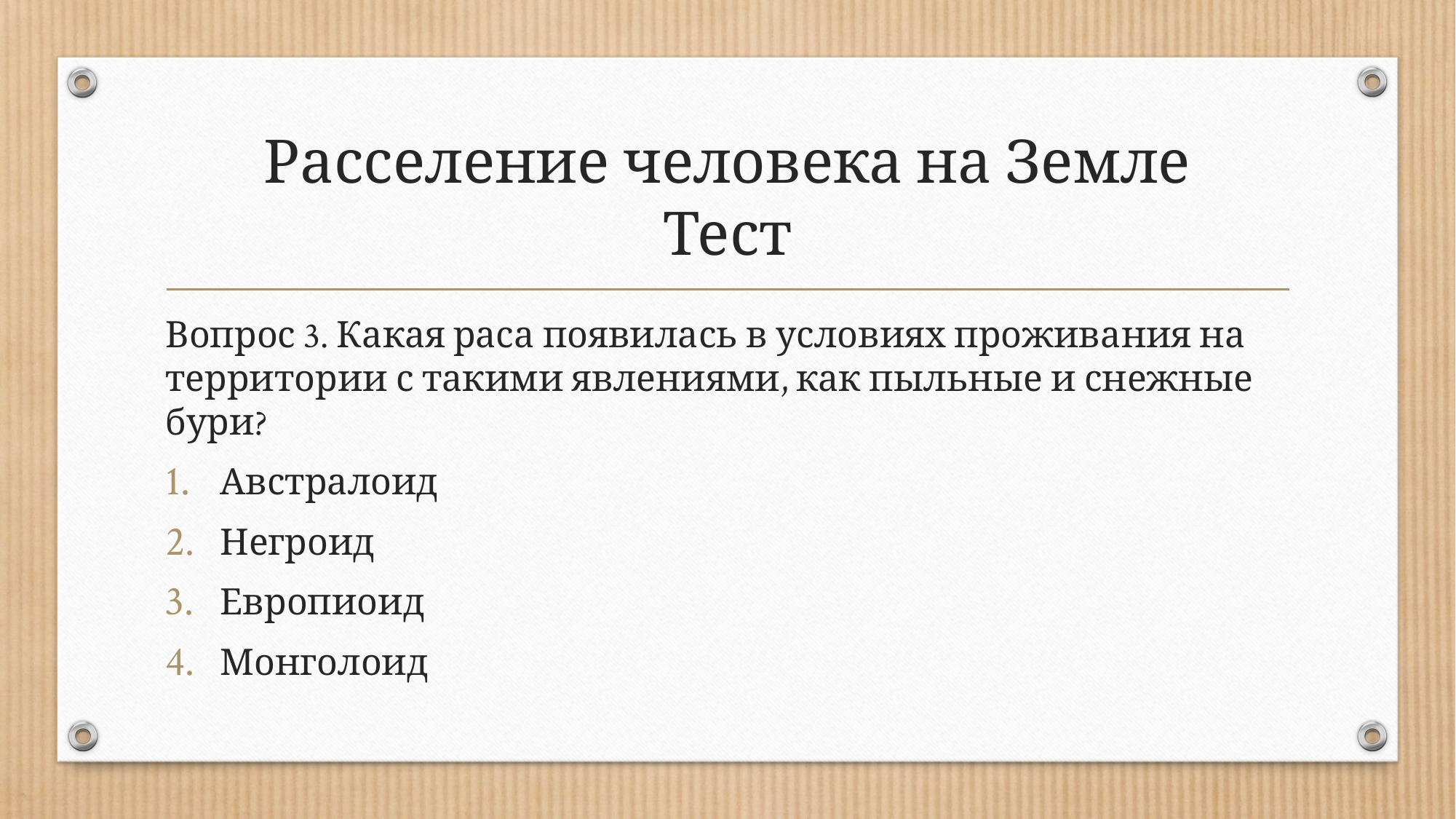

# Расселение человека на Земле Тест
Вопрос 3. Какая раса появилась в условиях проживания на территории с такими явлениями, как пыльные и снежные бури?
Австралоид
Негроид
Европиоид
Монголоид